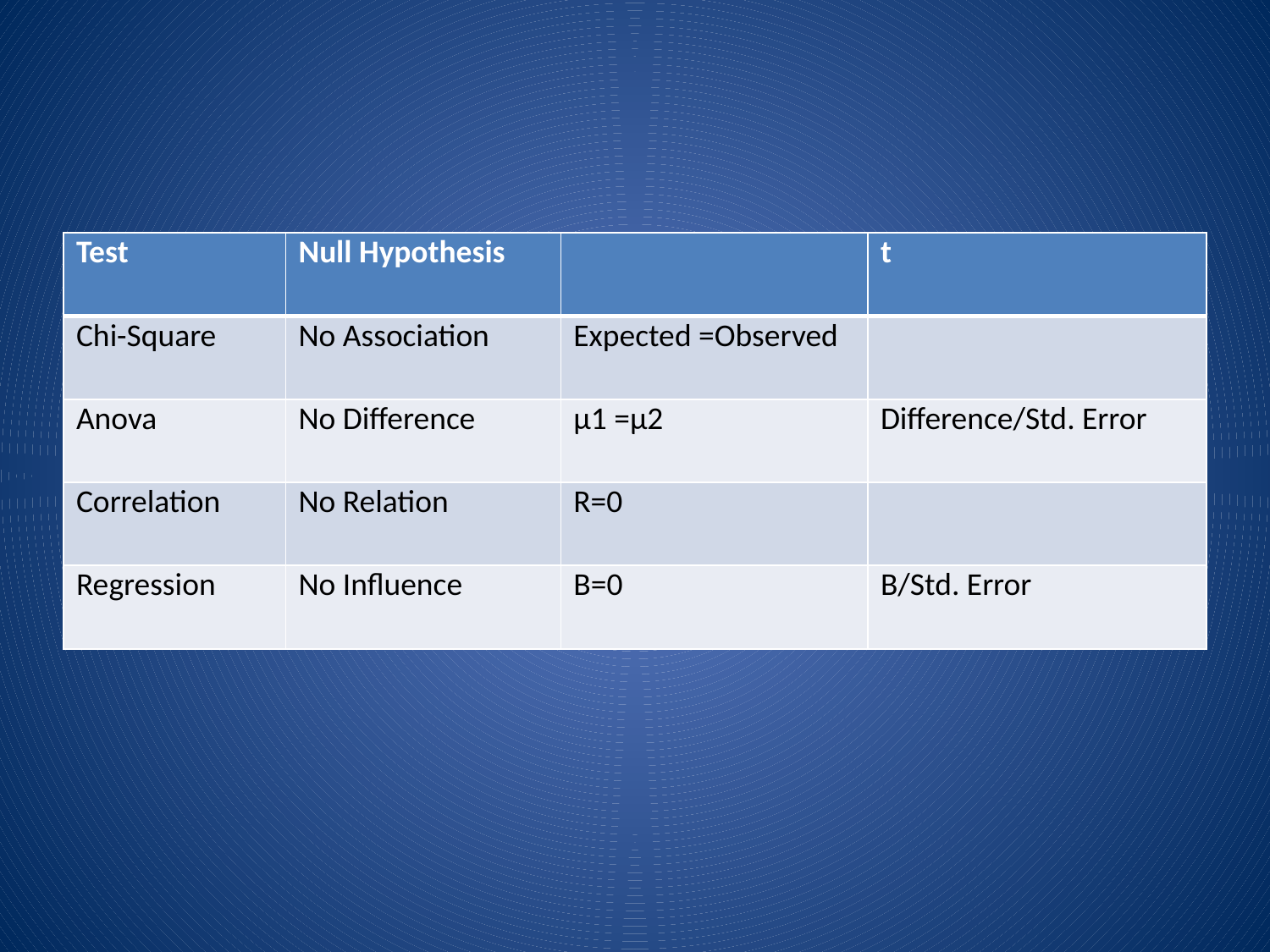

#
| Test | Null Hypothesis |  | t |
| --- | --- | --- | --- |
| Chi-Square | No Association | Expected =Observed |  |
| Anova | No Difference | µ1 =µ2 | Difference/Std. Error |
| Correlation | No Relation | R=0 |  |
| Regression | No Influence | Β=0 | B/Std. Error |